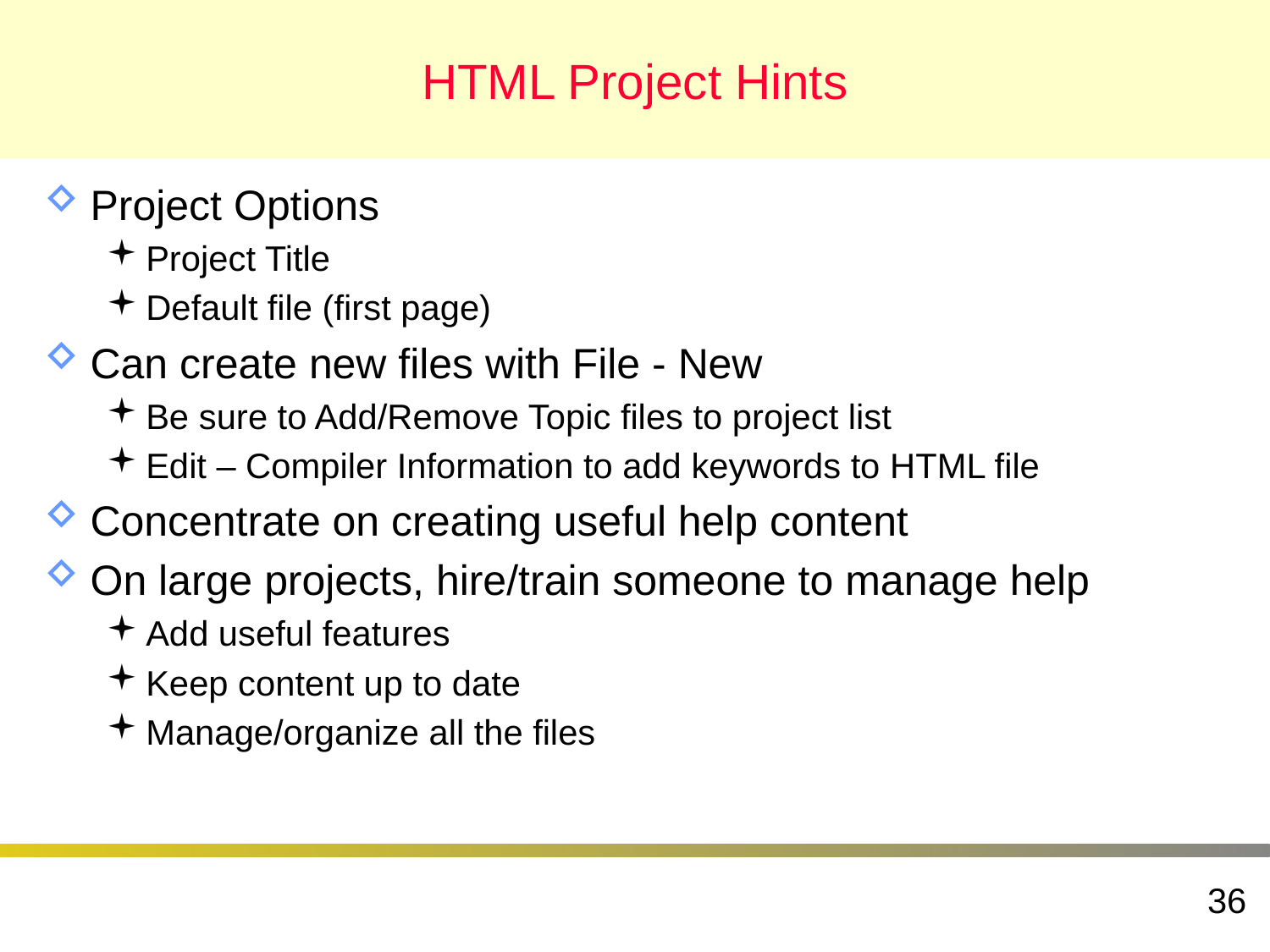

# HTML Project Hints
Project Options
Project Title
Default file (first page)
Can create new files with File - New
Be sure to Add/Remove Topic files to project list
Edit – Compiler Information to add keywords to HTML file
Concentrate on creating useful help content
On large projects, hire/train someone to manage help
Add useful features
Keep content up to date
Manage/organize all the files

36